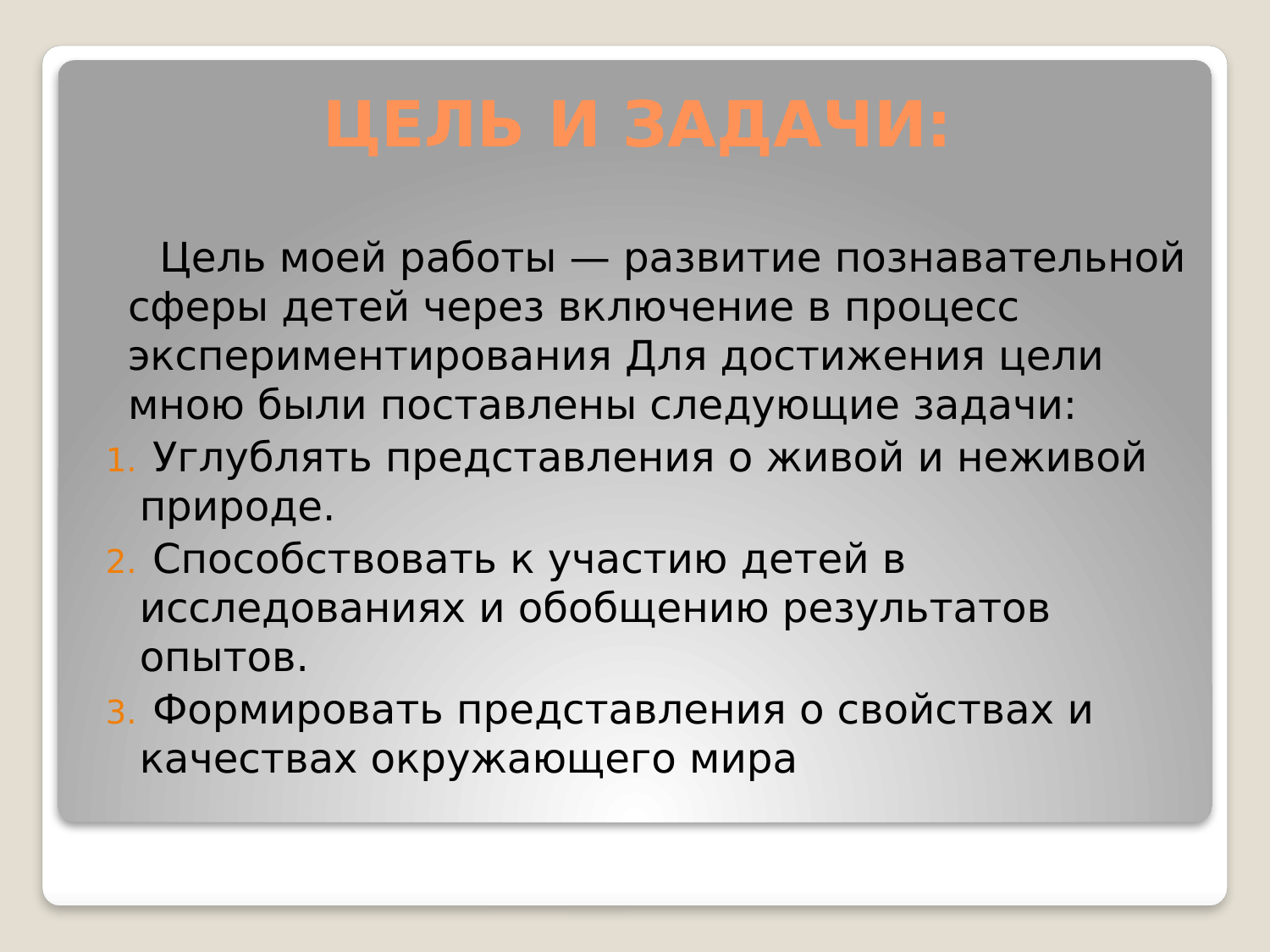

# ЦЕЛЬ И ЗАДАЧИ:
     Цель моей работы — развитие познавательной сферы детей через включение в процесс экспериментирования Для достижения цели мною были поставлены следующие задачи:
 Углублять представления о живой и неживой природе.
 Способствовать к участию детей в исследованиях и обобщению результатов опытов.
 Формировать представления о свойствах и качествах окружающего мира